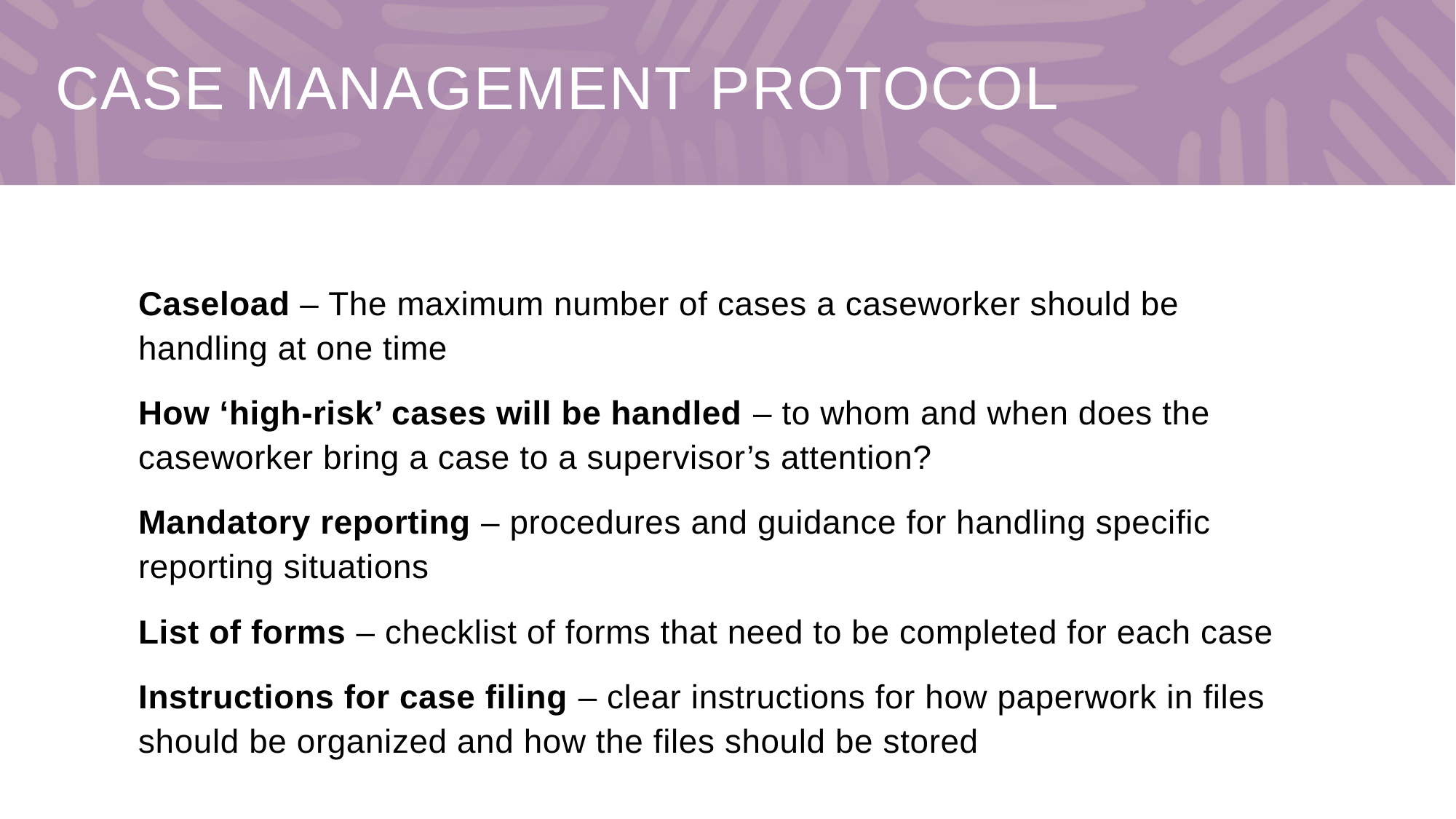

# Case management protocol
Caseload – The maximum number of cases a caseworker should be handling at one time
How ‘high-risk’ cases will be handled – to whom and when does the caseworker bring a case to a supervisor’s attention?
Mandatory reporting – procedures and guidance for handling specific reporting situations
List of forms – checklist of forms that need to be completed for each case
Instructions for case filing – clear instructions for how paperwork in files should be organized and how the files should be stored